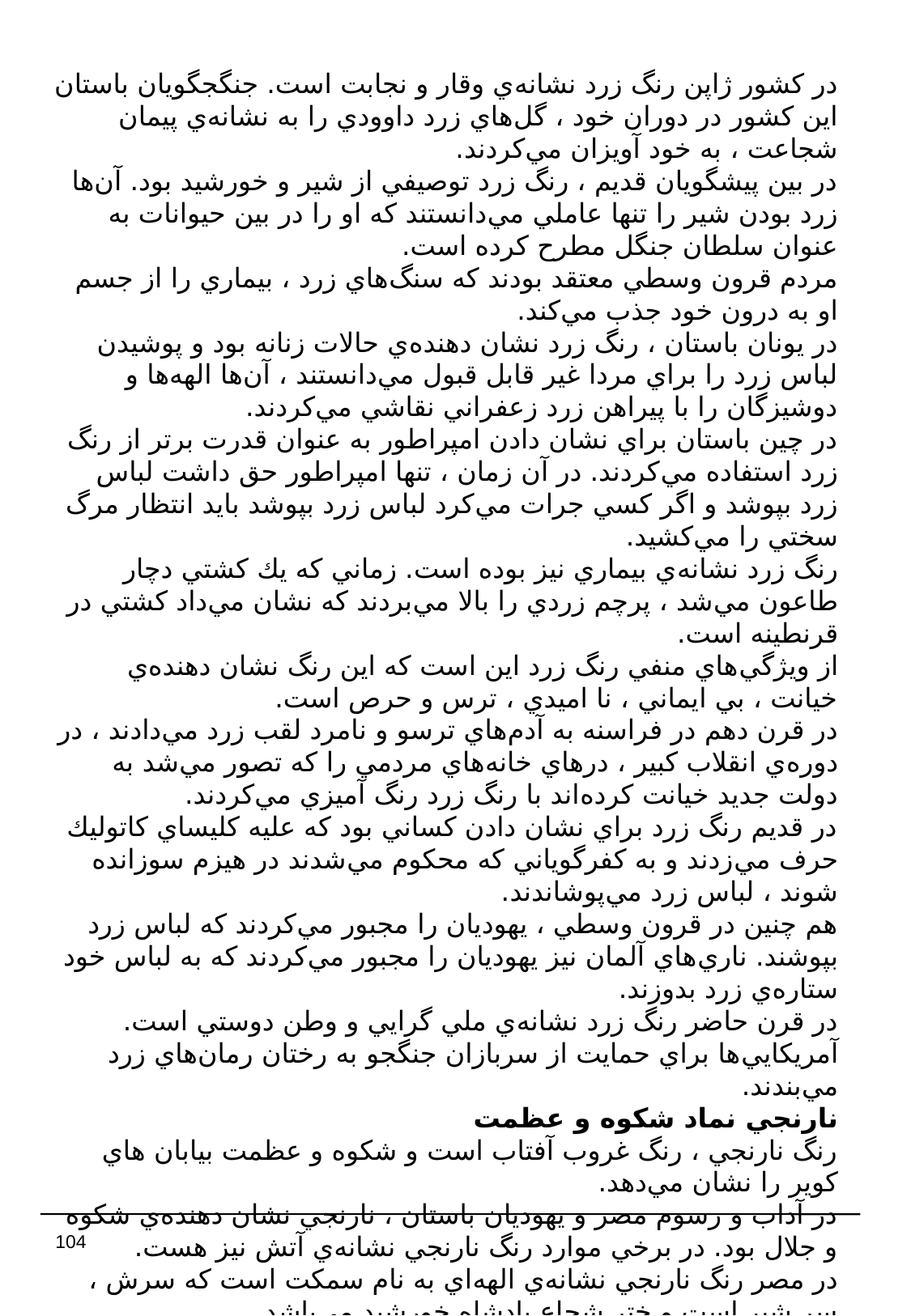

در كشور ژاپن رنگ زرد نشانه‌ي وقار و نجابت است. جنگجگويان باستان اين كشور در دوران خود ، گل‌هاي زرد داوودي را به نشانه‌ي پيمان شجاعت ، به خود آويزان مي‌كردند.
در بين پيشگويان قديم ، رنگ زرد توصيفي از شير و خورشيد بود. آن‌ها زرد بودن شير را تنها عاملي مي‌دانستند كه او را در بين حيوانات به عنوان سلطان جنگل مطرح كرده است.
مردم قرون وسطي معتقد بودند كه سنگ‌هاي زرد ، بيماري را از جسم او به درون خود جذب مي‌كند.
در يونان باستان ، رنگ زرد نشان دهنده‌ي حالات زنانه بود و پوشيدن لباس زرد را براي مردا غير قابل قبول مي‌دانستند ، آن‌ها الهه‌ها و دوشيزگان را با پيراهن زرد زعفراني نقاشي مي‌كردند.
در چين باستان براي نشان دادن امپراطور به عنوان قدرت برتر از رنگ زرد استفاده مي‌كردند. در آن زمان ، تنها امپراطور حق داشت لباس زرد بپوشد و اگر كسي جرات مي‌كرد لباس زرد بپوشد بايد انتظار مرگ سختي را مي‌كشيد.
رنگ زرد نشانه‌ي بيماري نيز بوده است. زماني كه يك كشتي دچار طاعون مي‌شد ، پرچم زردي را بالا مي‌بردند كه نشان مي‌داد كشتي در قرنطينه است.
از ويژگي‌‌هاي منفي رنگ زرد اين است كه اين رنگ نشان دهنده‌ي خيانت ، بي ايماني ، نا اميدي ، ترس و حرص است.
در قرن دهم در فراسنه به آدم‌هاي ترسو و نامرد لقب زرد مي‌دادند ، در دوره‌ي انقلاب كبير ، درهاي خانه‌هاي مردمي را كه تصور مي‌شد به دولت جديد خيانت كرده‌اند با رنگ زرد رنگ آميزي مي‌كردند.
در قديم رنگ زرد براي نشان دادن كساني بود كه عليه كليساي كاتوليك حرف مي‌زدند و به كفرگوياني كه محكوم مي‌شدند در هيزم سوزانده شوند ، لباس زرد مي‌پوشاندند.
هم چنين در قرون وسطي ، يهوديان را مجبور مي‌كردند كه لباس زرد بپوشند. ناري‌هاي آلمان نيز يهوديان را مجبور مي‌كردند كه به لباس خود ستاره‌ي زرد بدوزند.
در قرن حاضر رنگ زرد نشانه‌ي ملي گرايي و وطن دوستي است. آمريكايي‌‌ها براي حمايت از سربازان جنگجو به رختان رمان‌هاي زرد مي‌‌بندند.
نارنجي نماد شكوه و عظمت
رنگ نارنجي ، رنگ غروب آفتاب است و شكوه و عظمت بيابان هاي كوير را نشان مي‌دهد.
در آداب و رسوم مصر و يهوديان باستان ، نارنجي نشان دهنده‌ي شكوه و جلال بود. در برخي موارد رنگ نارنجي نشانه‌ي آتش نيز هست.
در مصر رنگ نارنجي نشانه‌ي الهه‌اي به نام سمكت است كه سرش ، سر شير است و ختر شجاع پادشاه خورشيد مي‌باشد.
در زمان قديم براي نشان دادن قدرت و موفقيت از رنگ نارنجي در پرچم‌ها و تاج‌‌هاي پادشاهان استفاده مي‌شد.
104